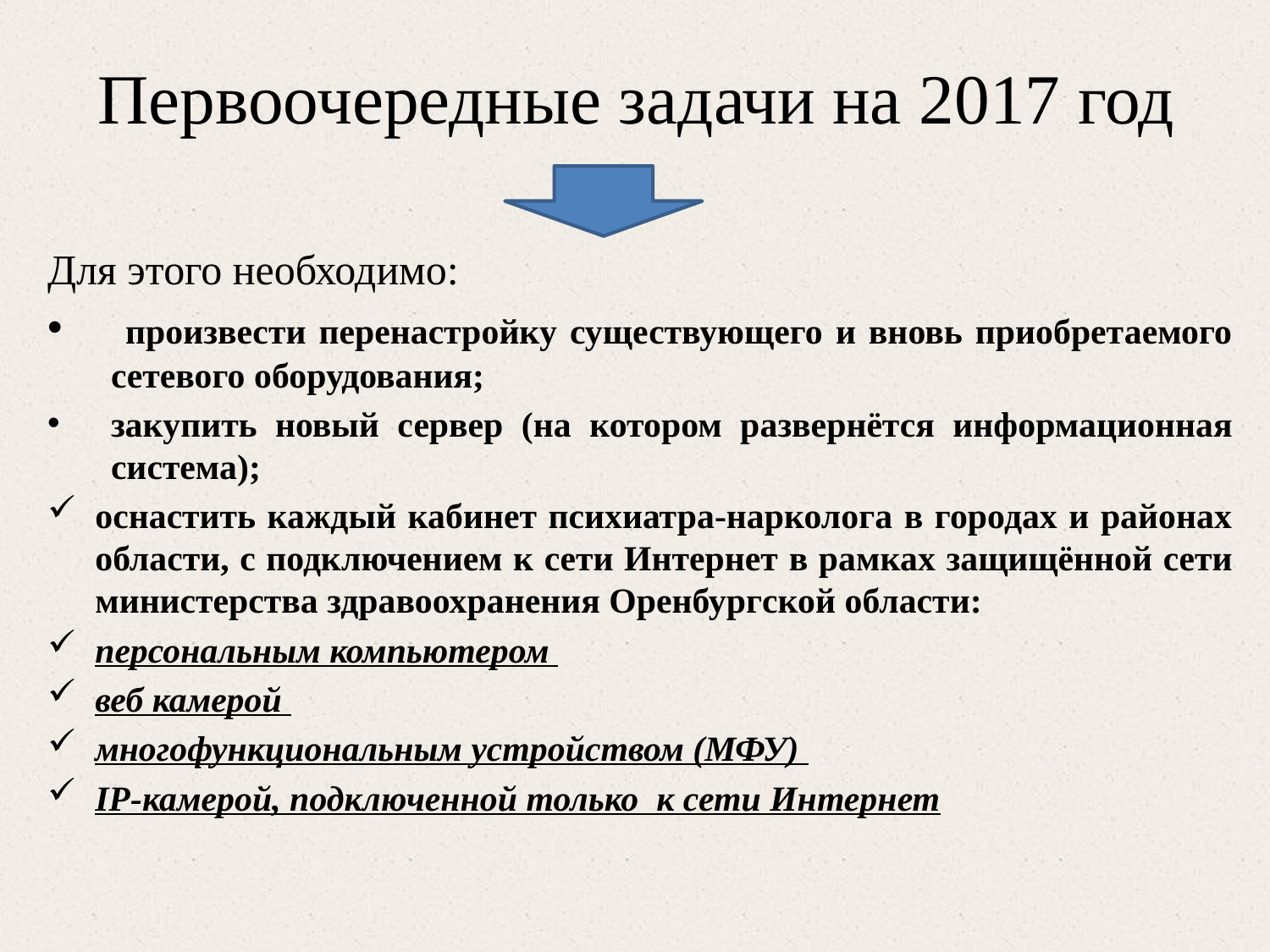

# Первоочередные задачи на 2017 год

Для этого необходимо:
 произвести перенастройку существующего и вновь приобретаемого сетевого оборудования;
закупить новый сервер (на котором развернётся информационная система);
оснастить каждый кабинет психиатра-нарколога в городах и районах области, с подключением к сети Интернет в рамках защищённой сети министерства здравоохранения Оренбургской области:
персональным компьютером
веб камерой
многофункциональным устройством (МФУ)
IP-камерой, подключенной только  к сети Интернет